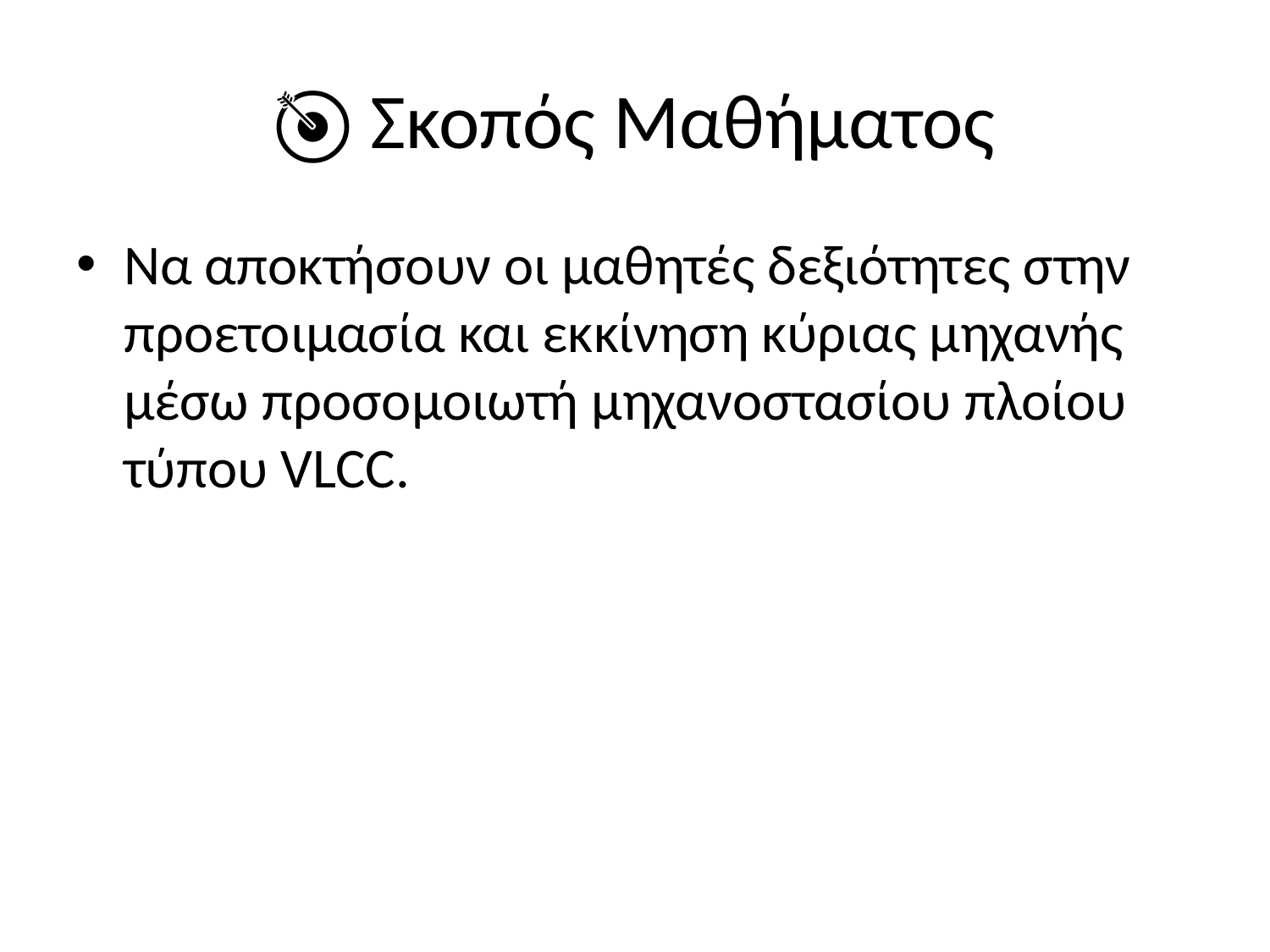

# 🎯 Σκοπός Μαθήματος
Να αποκτήσουν οι μαθητές δεξιότητες στην προετοιμασία και εκκίνηση κύριας μηχανής μέσω προσομοιωτή μηχανοστασίου πλοίου τύπου VLCC.